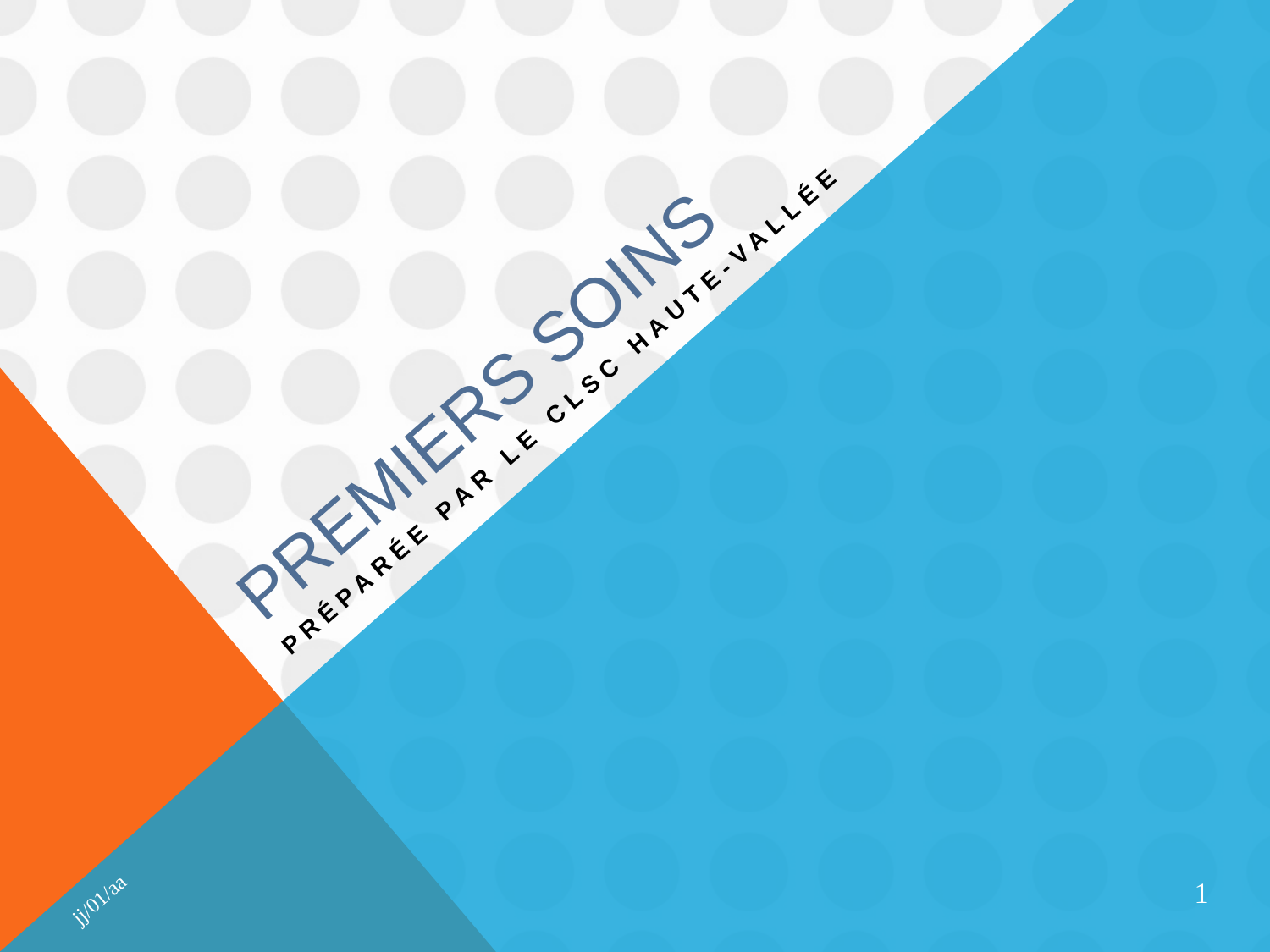

# PREMIERS SOINS
Préparée par le CLSC Haute-Vallée
jj/01/aa
1